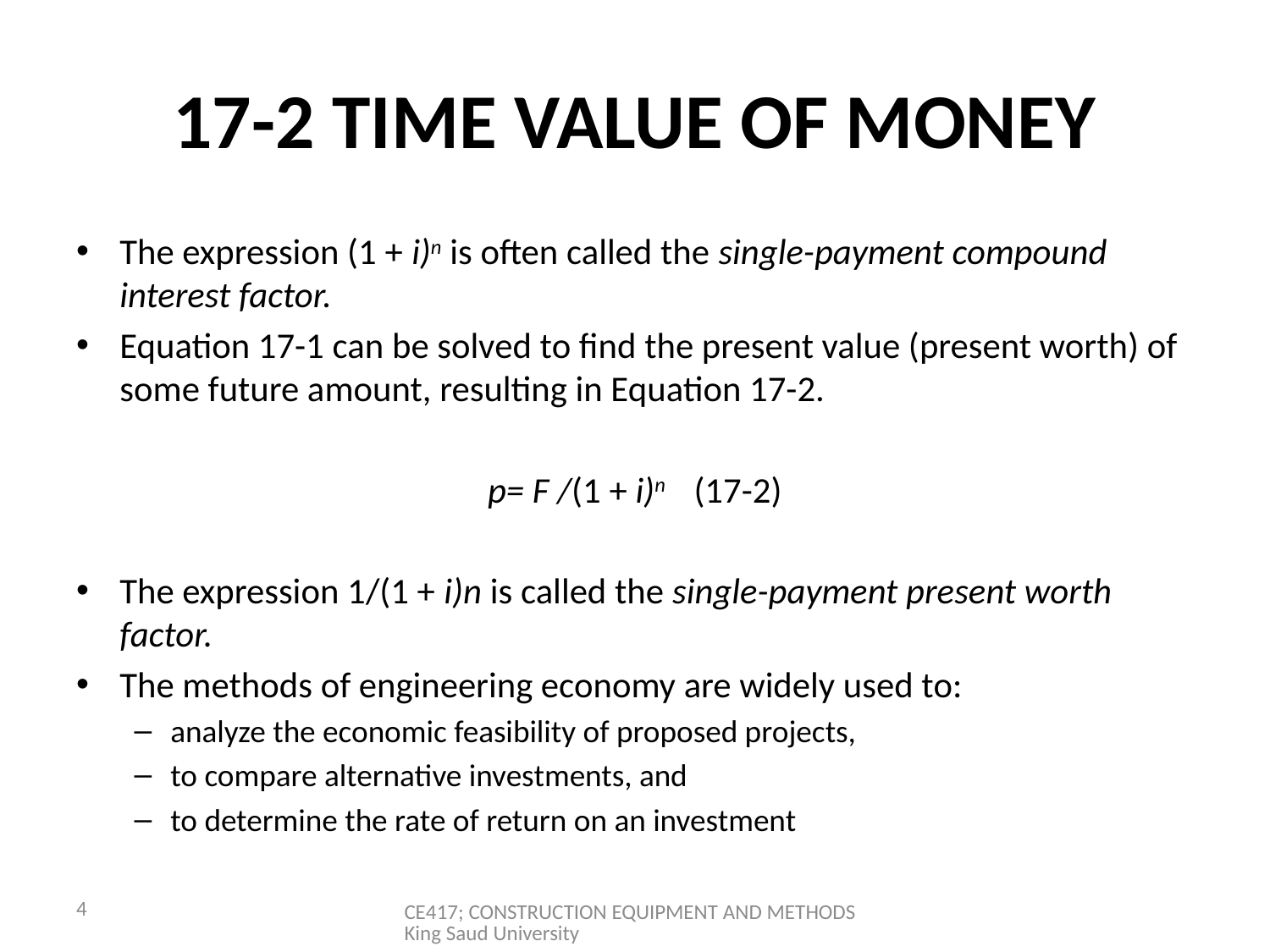

# 17-2 TIME VALUE OF MONEY
The expression (1 + i)n is often called the single-payment compound interest factor.
Equation 17-1 can be solved to find the present value (present worth) of some future amount, resulting in Equation 17-2.

p= F /(1 + i)n 	(17-2)

The expression 1/(1 + i)n is called the single-payment present worth factor.
The methods of engineering economy are widely used to:
analyze the economic feasibility of proposed projects,
to compare alternative investments, and
to determine the rate of return on an investment
4
CE417; CONSTRUCTION EQUIPMENT AND METHODS King Saud University